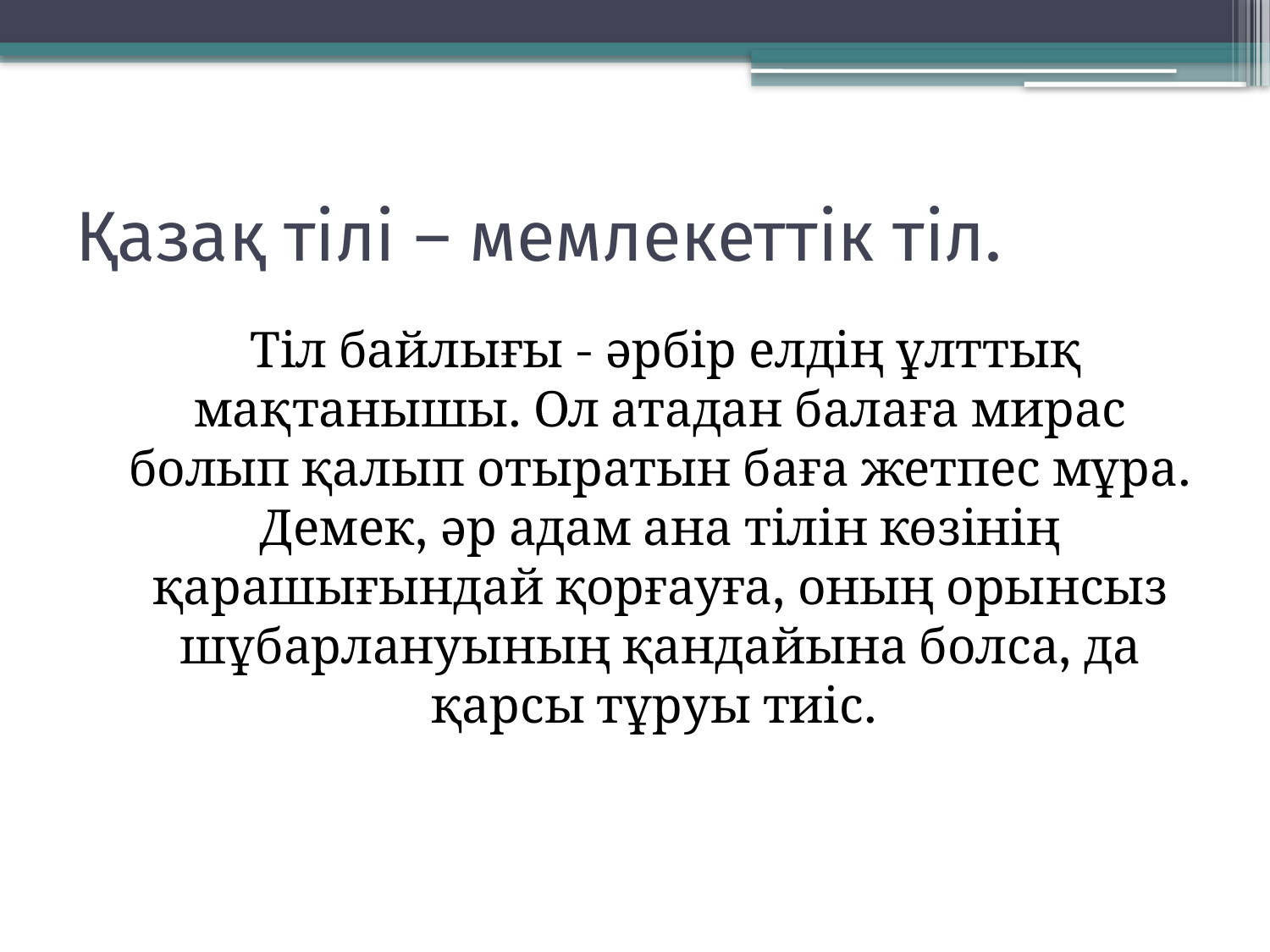

# Қазақ тілі – мемлекеттік тіл.
    Тіл байлығы - әрбір елдің ұлттық мақтанышы. Ол атадан балаға мирас болып қалып отыратын баға жетпес мұра. Демек, әр адам ана тілін көзінің қарашығындай қорғауға, оның орынсыз шұбарлануының қандайына болса, да қарсы тұруы тиіс.